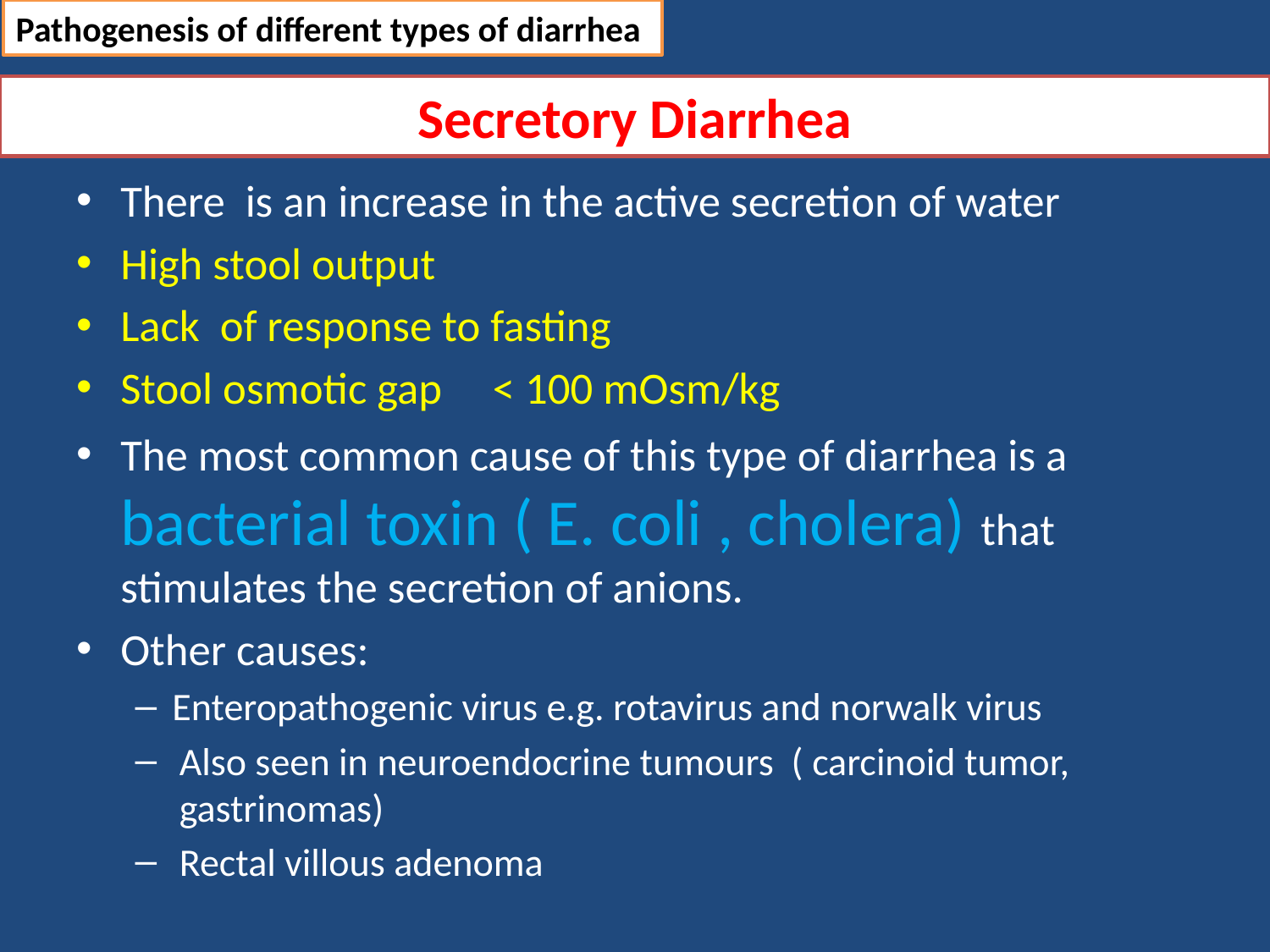

Pathogenesis of different types of diarrhea
# Secretory Diarrhea
There  is an increase in the active secretion of water
High stool output
Lack  of response to fasting
Stool osmotic gap     < 100 mOsm/kg
The most common cause of this type of diarrhea is a bacterial toxin ( E. coli , cholera) that stimulates the secretion of anions.
Other causes:
Enteropathogenic virus e.g. rotavirus and norwalk virus
Also seen in neuroendocrine tumours  ( carcinoid tumor, gastrinomas)
Rectal villous adenoma